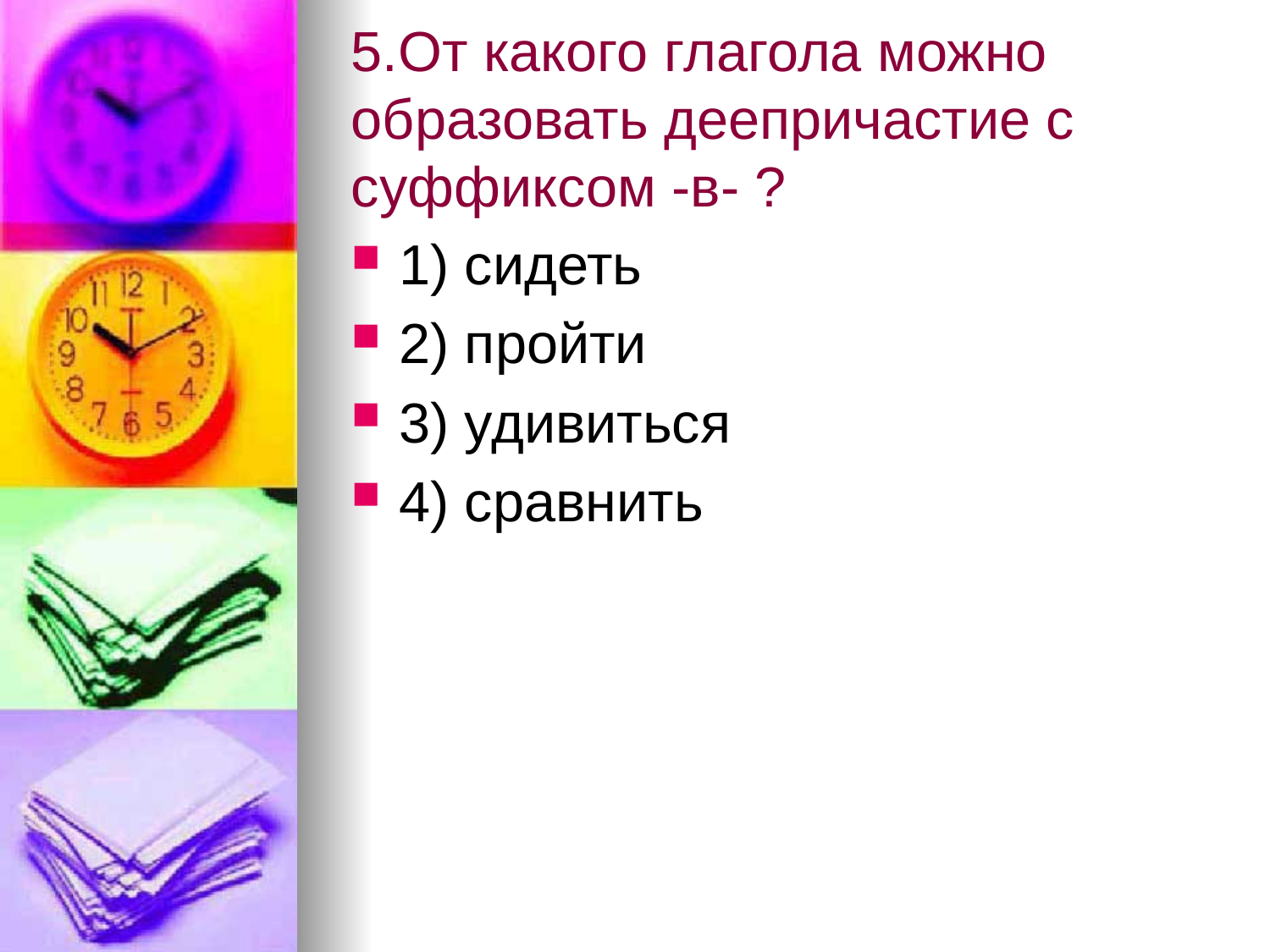

# 5.От какого глагола можно образовать деепричастие с суффиксом -в- ?
1) сидеть
2) пройти
3) удивиться
4) сравнить